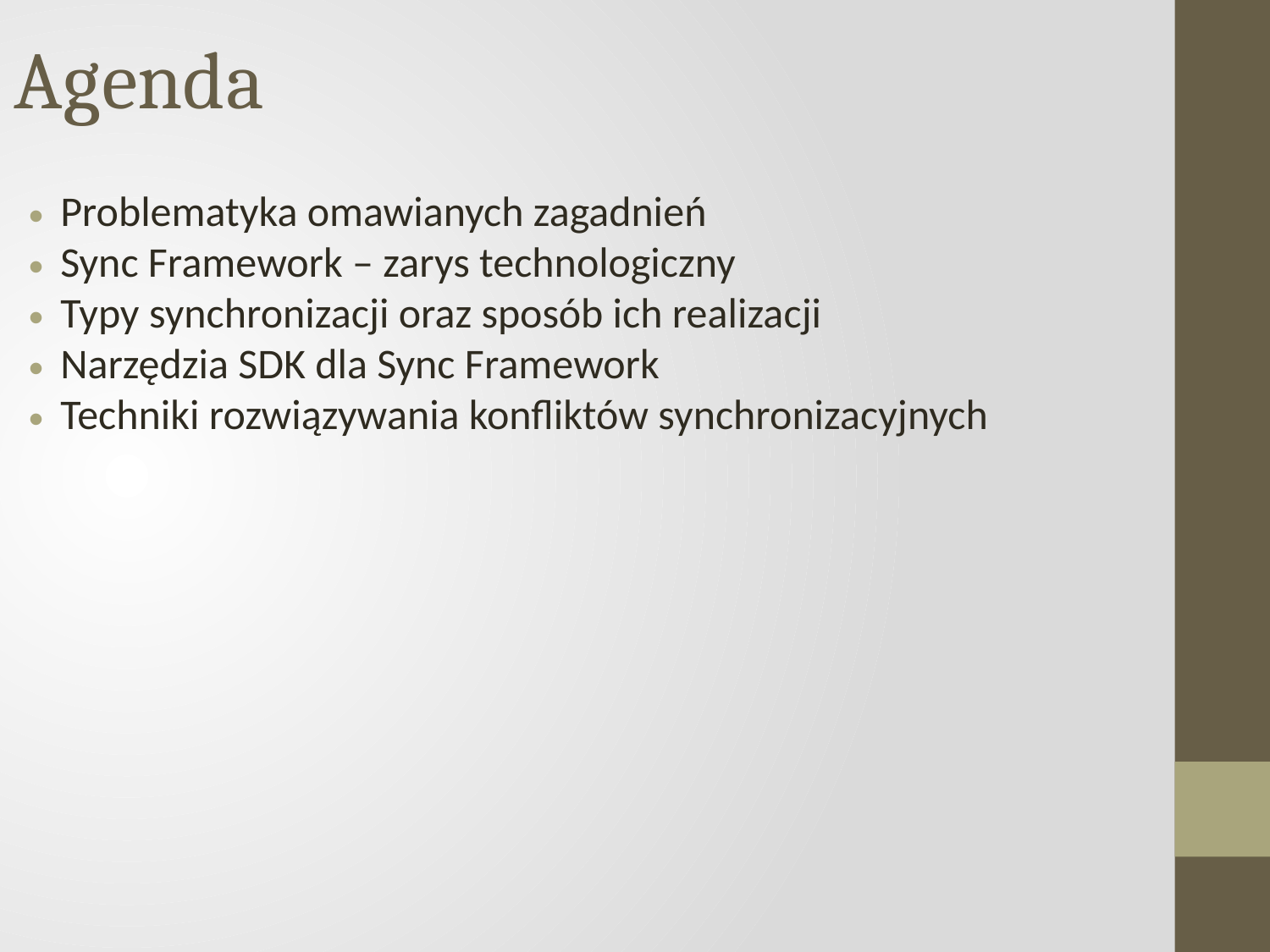

Agenda
Problematyka omawianych zagadnień
Sync Framework – zarys technologiczny
Typy synchronizacji oraz sposób ich realizacji
Narzędzia SDK dla Sync Framework
Techniki rozwiązywania konfliktów synchronizacyjnych